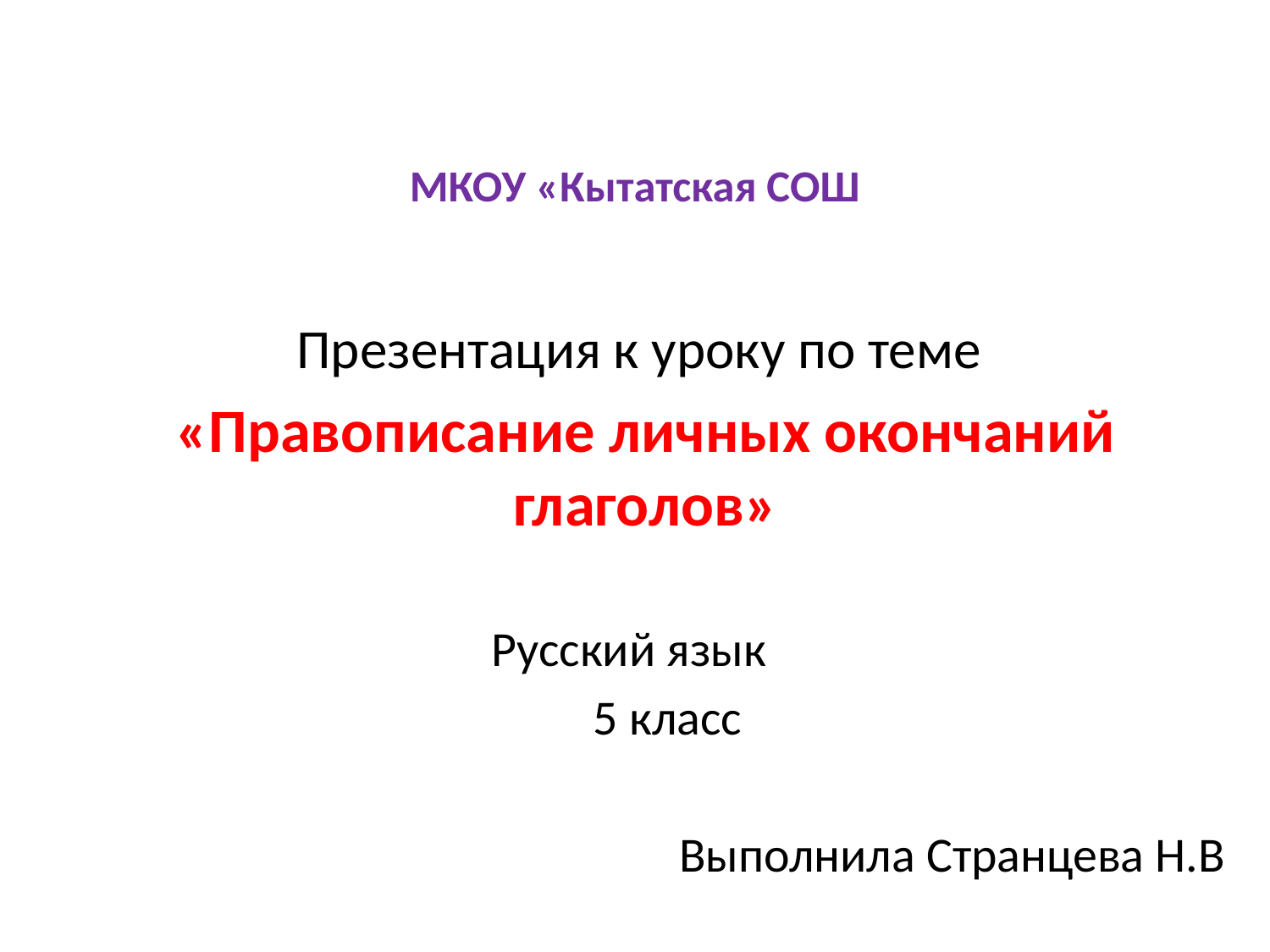

# МКОУ «Кытатская СОШ
Презентация к уроку по теме
«Правописание личных окончаний глаголов»

Русский язык
    5 класс

Выполнила Странцева Н.В